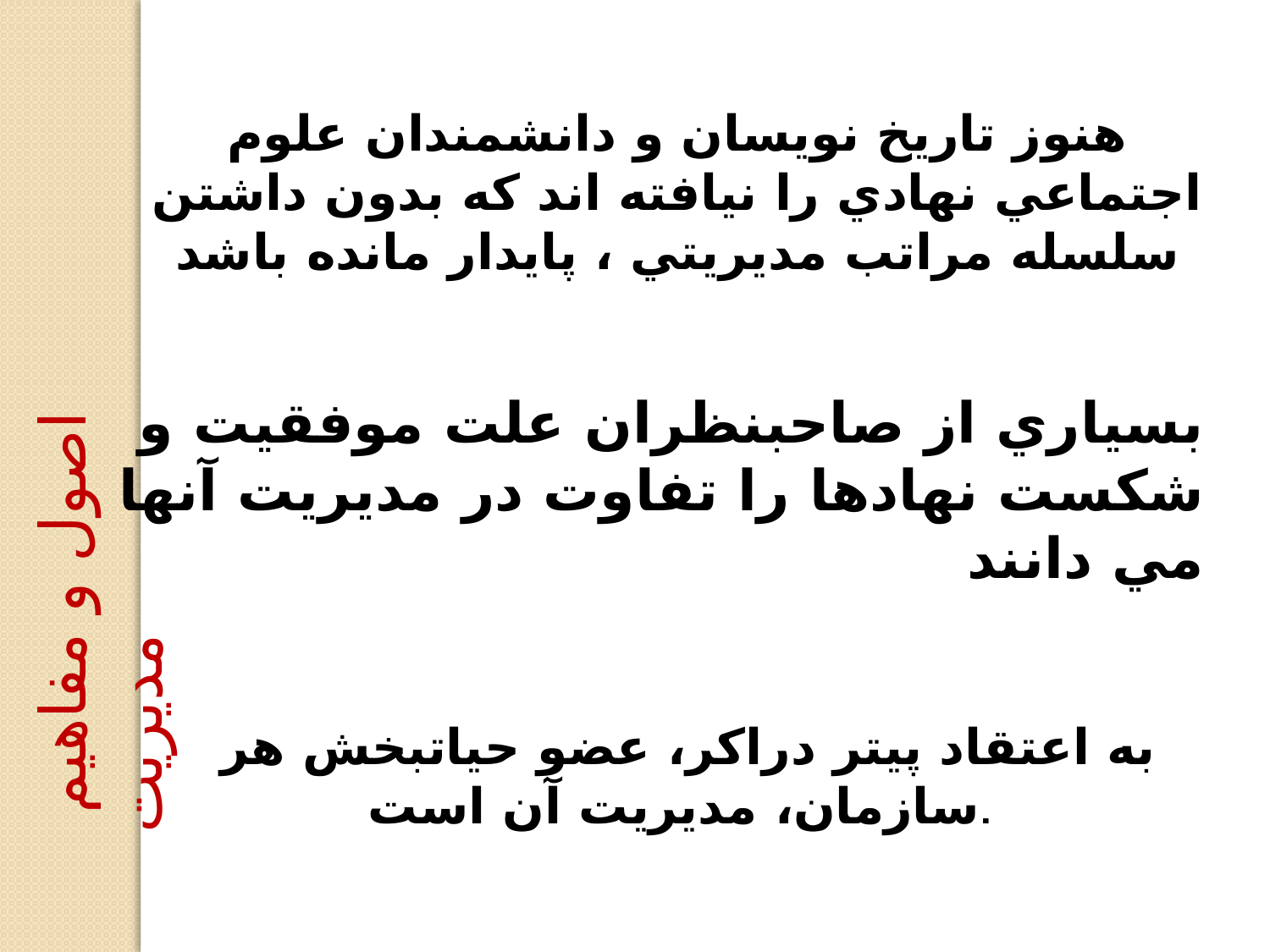

هنوز تاريخ نويسان و دانشمندان علوم اجتماعي نهادي را نيافته اند كه بدون داشتن سلسله مراتب مديريتي ، پايدار مانده باشد
بسياري از صاحبنظران علت موفقيت و شكست نهادها را تفاوت در مديريت آنها مي دانند
اصول و مفاهيم  مديريت
به اعتقاد پيتر دراكر، عضو حياتبخش هر سازمان، مديريت آن است.